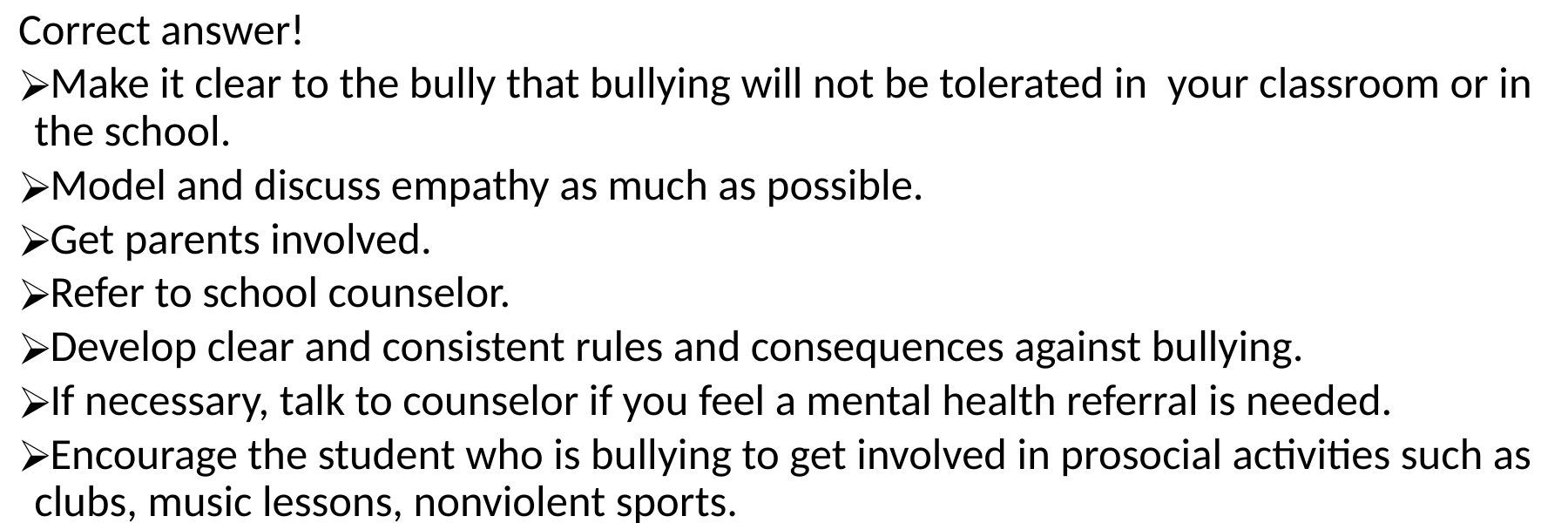

Correct answer!
 Make it clear to the bully that bullying will not be tolerated in  your classroom or in the school.
 Model and discuss empathy as much as possible.
 Get parents involved.
 Refer to school counselor.
 Develop clear and consistent rules and consequences against bullying.
 If necessary, talk to counselor if you feel a mental health referral is needed.
 Encourage the student who is bullying to get involved in prosocial activities such as clubs, music lessons, nonviolent sports.